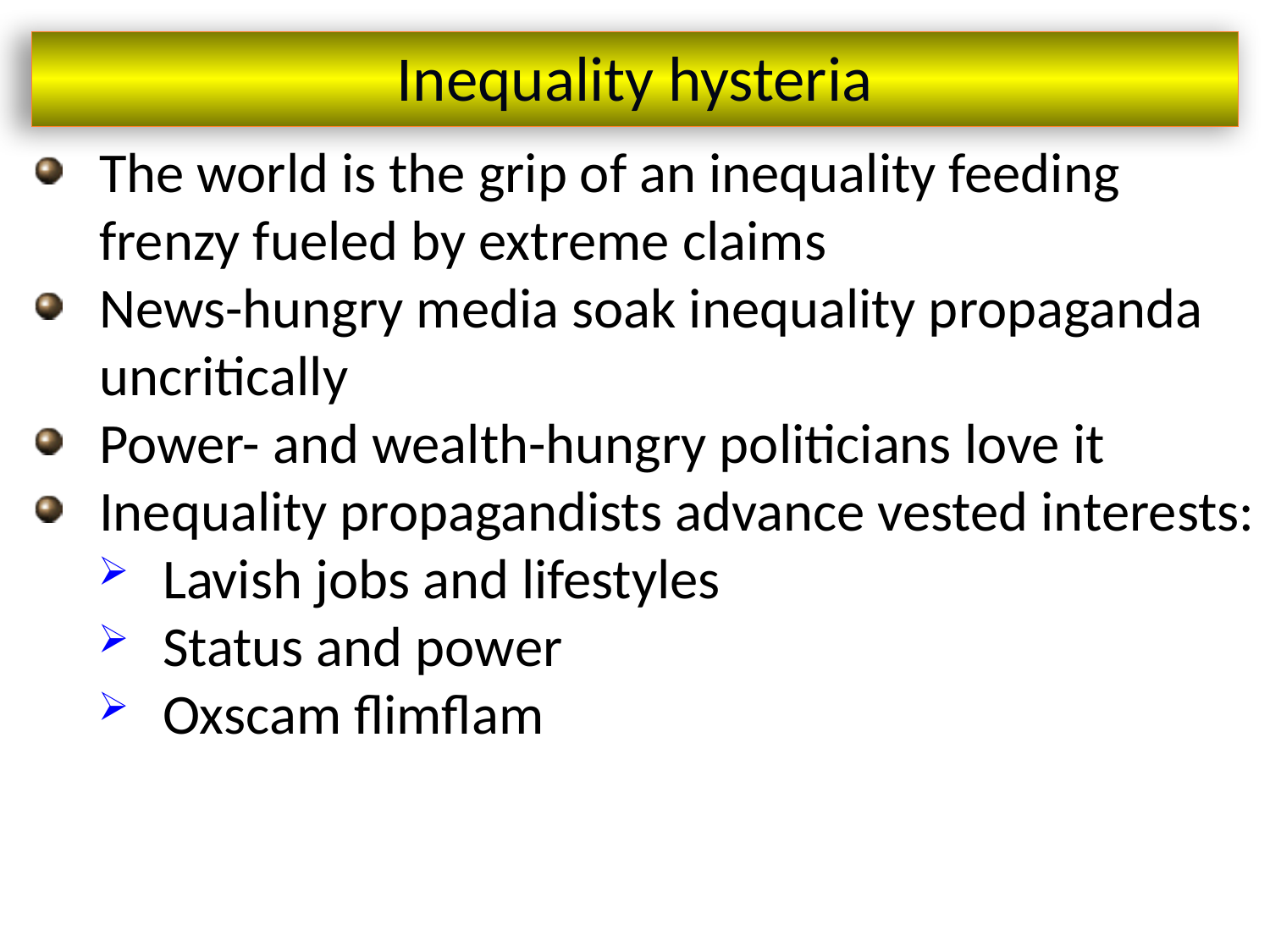

Inequality hysteria
The world is the grip of an inequality feeding frenzy fueled by extreme claims
News-hungry media soak inequality propaganda uncritically
Power- and wealth-hungry politicians love it
Inequality propagandists advance vested interests:
Lavish jobs and lifestyles
Status and power
Oxscam flimflam